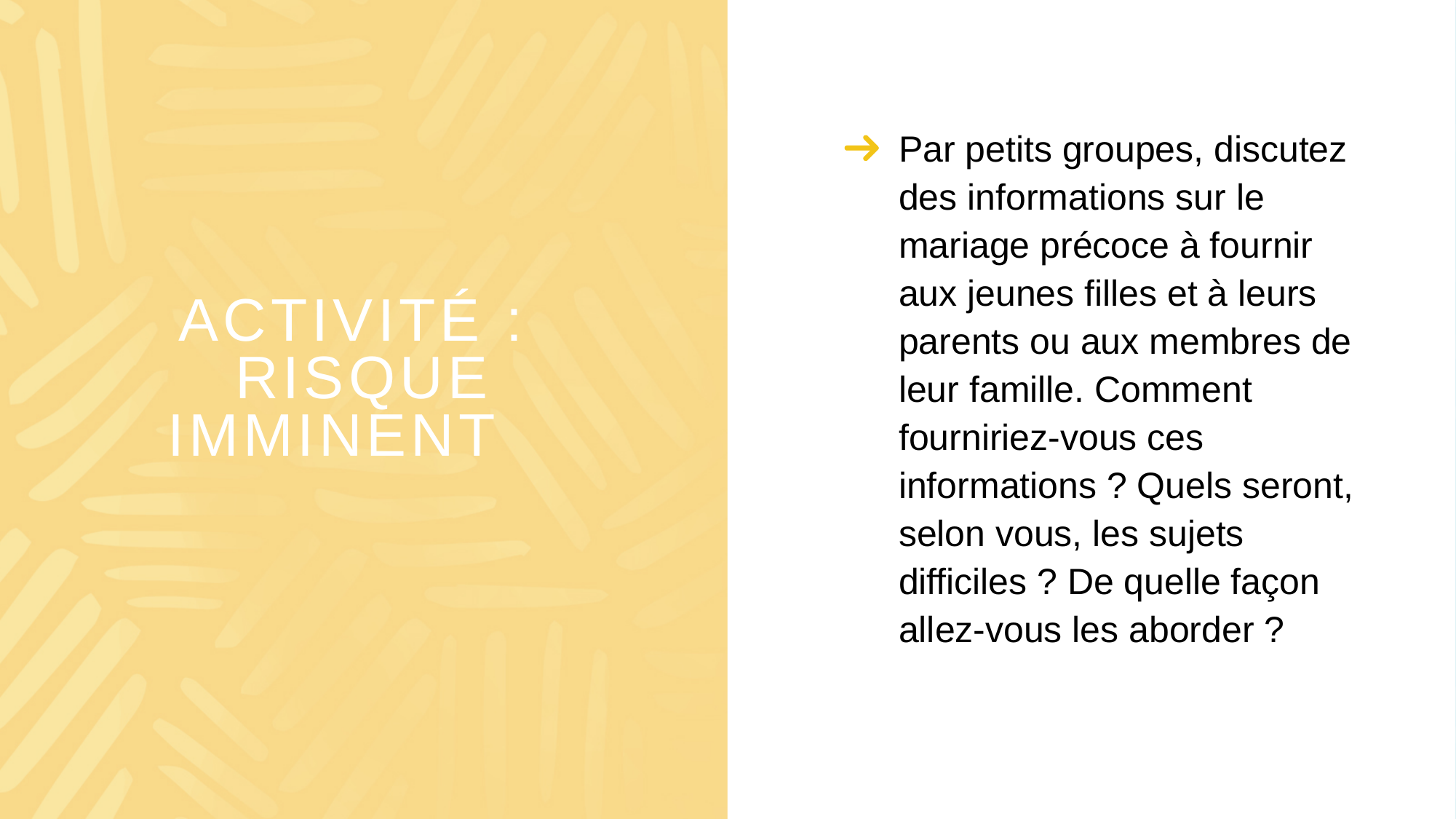

Par petits groupes, discutez des informations sur le mariage précoce à fournir aux jeunes filles et à leurs parents ou aux membres de leur famille. Comment fourniriez-vous ces informations ? Quels seront, selon vous, les sujets difficiles ? De quelle façon allez-vous les aborder ?

# Activité : Risque imminent